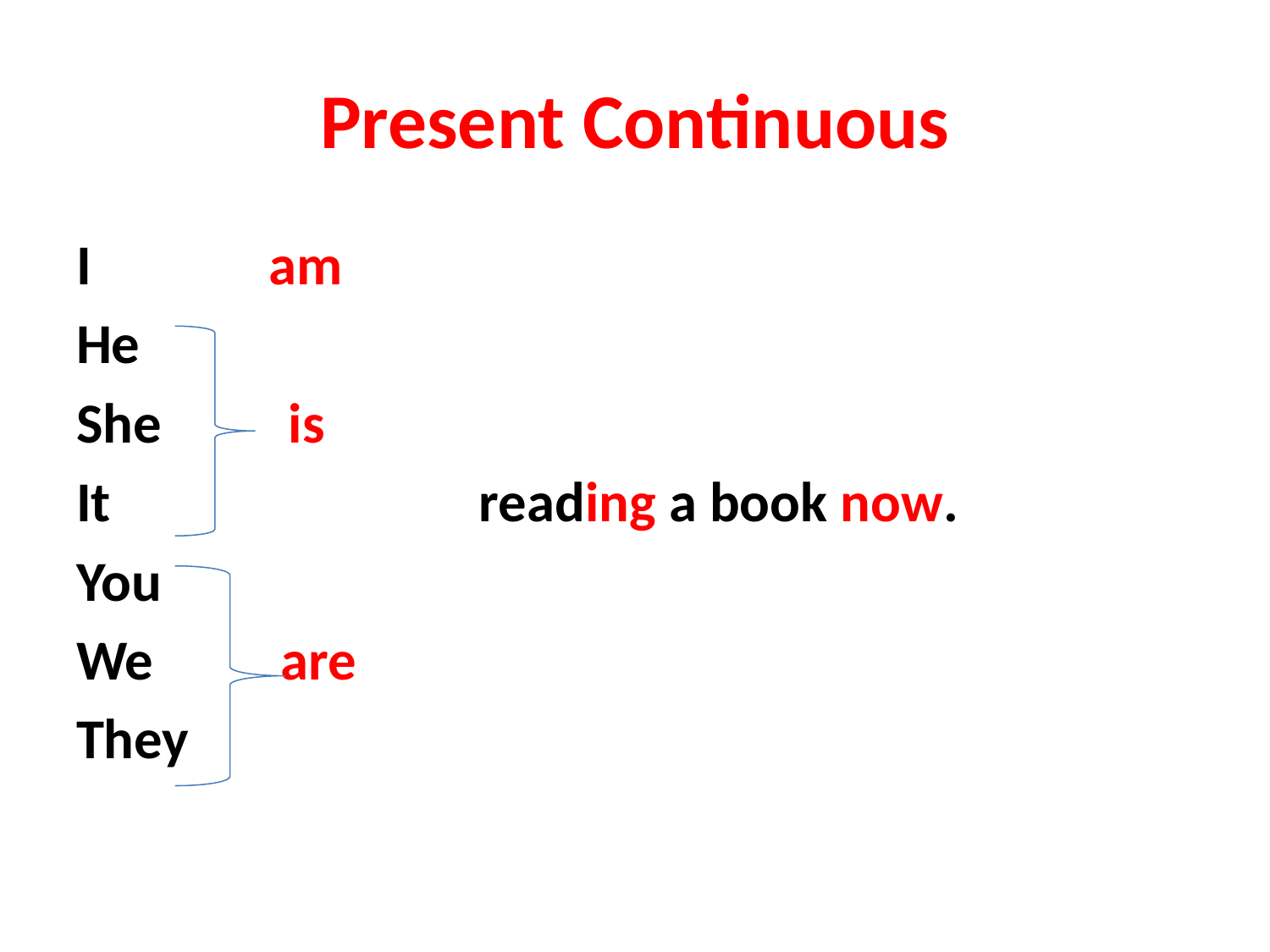

# Present Continuous
I              am
He
She          is
It                             reading a book now.
You
We          are
They